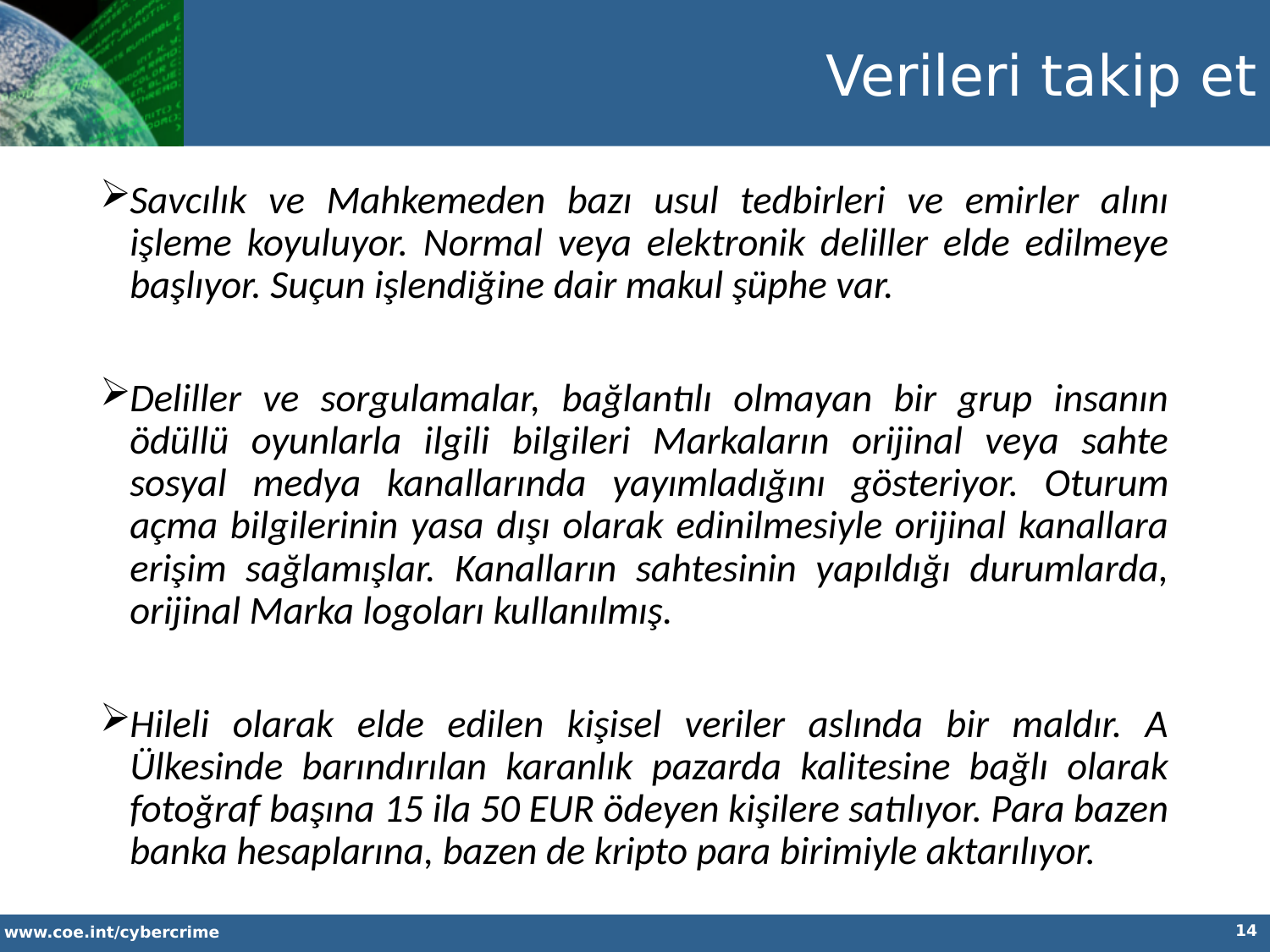

Verileri takip et
Savcılık ve Mahkemeden bazı usul tedbirleri ve emirler alını işleme koyuluyor. Normal veya elektronik deliller elde edilmeye başlıyor. Suçun işlendiğine dair makul şüphe var.

Deliller ve sorgulamalar, bağlantılı olmayan bir grup insanın ödüllü oyunlarla ilgili bilgileri Markaların orijinal veya sahte sosyal medya kanallarında yayımladığını gösteriyor. Oturum açma bilgilerinin yasa dışı olarak edinilmesiyle orijinal kanallara erişim sağlamışlar. Kanalların sahtesinin yapıldığı durumlarda, orijinal Marka logoları kullanılmış.

Hileli olarak elde edilen kişisel veriler aslında bir maldır. A Ülkesinde barındırılan karanlık pazarda kalitesine bağlı olarak fotoğraf başına 15 ila 50 EUR ödeyen kişilere satılıyor. Para bazen banka hesaplarına, bazen de kripto para birimiyle aktarılıyor.

14